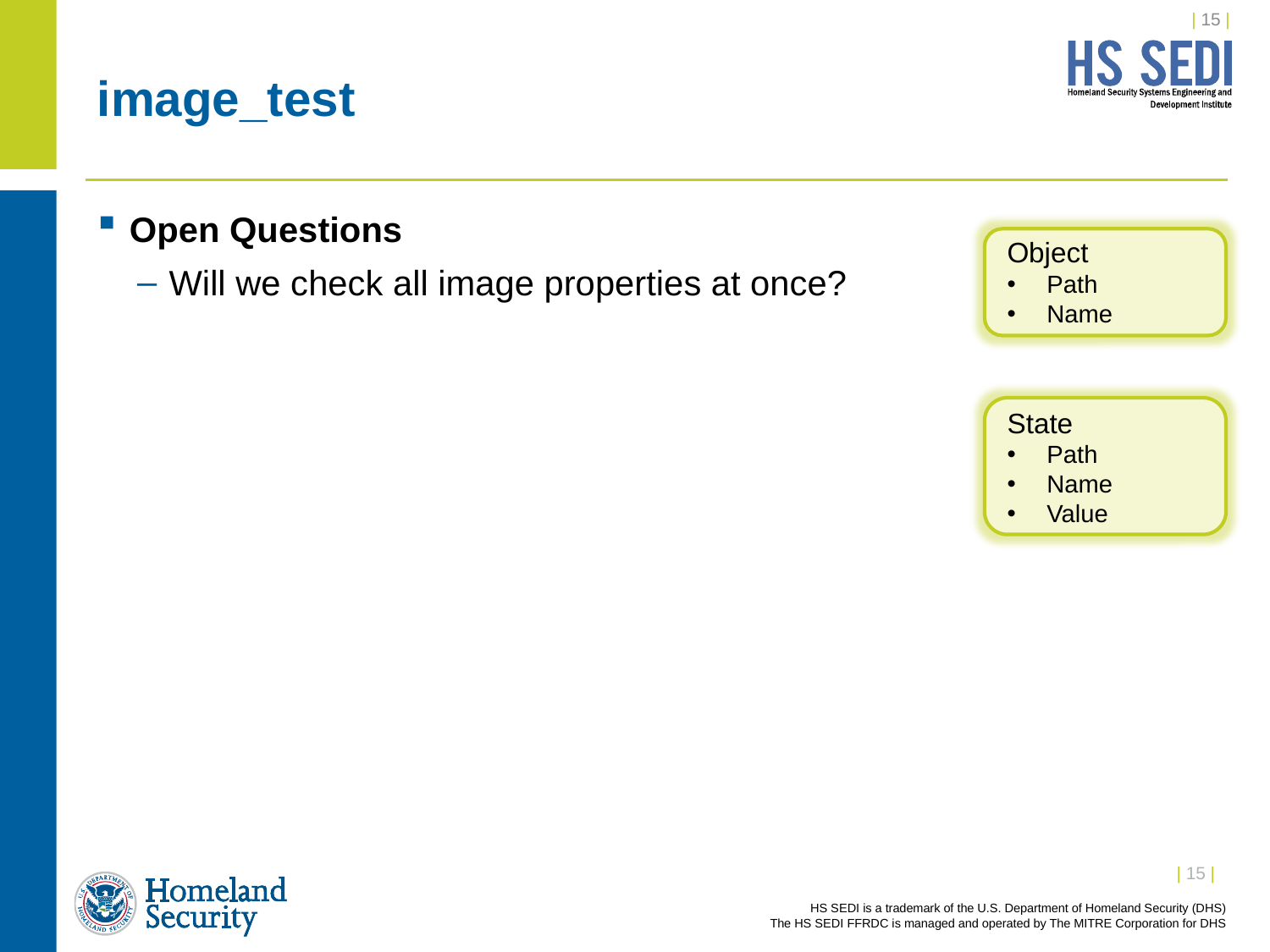

| 15 |
# image_test
Open Questions
Will we check all image properties at once?

Object
Path
Name

State
Path
Name
Value
| 15 |